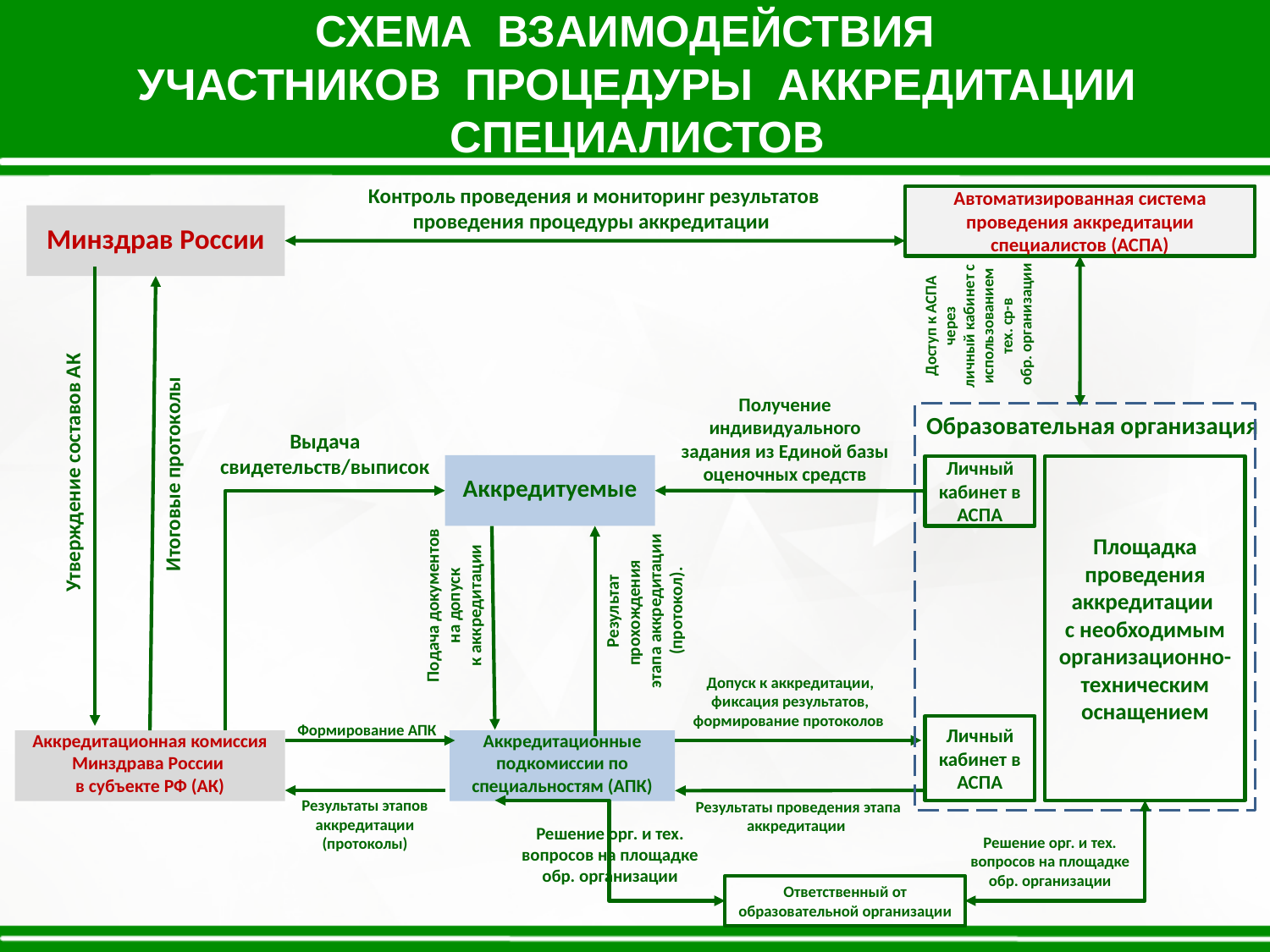

СХЕМА  ВЗАИМОДЕЙСТВИЯ
УЧАСТНИКОВ  ПРОЦЕДУРЫ  АККРЕДИТАЦИИ СПЕЦИАЛИСТОВ
Контроль проведения и мониторинг результатов проведения процедуры аккредитации
Автоматизированная система проведения аккредитации специалистов (АСПА)
Минздрав России
Доступ к АСПА через
 личный кабинет с
использованием тех. ср-в
 обр. организации
Получение индивидуального задания из Единой базы оценочных средств
Образовательная организация

Выдача свидетельств/выписок
Утверждение составов АК
Итоговые протоколы
Аккредитуемые
Площадка проведения аккредитации
с необходимым организационно-техническим оснащением
Личный кабинет в АСПА
Результат прохождения
этапа аккредитации (протокол).
Подача документов на допуск
к аккредитации
Допуск к аккредитации, фиксация результатов, формирование протоколов
Формирование АПК
Личный кабинет в АСПА
Аккредитационная комиссия Минздрава России
в субъекте РФ (АК)
Аккредитационные подкомиссии по специальностям (АПК)
Результаты этапов аккредитации (протоколы)
Результаты проведения этапа аккредитации
Решение орг. и тех. вопросов на площадке обр. организации
Решение орг. и тех. вопросов на площадке обр. организации
Ответственный от образовательной организации